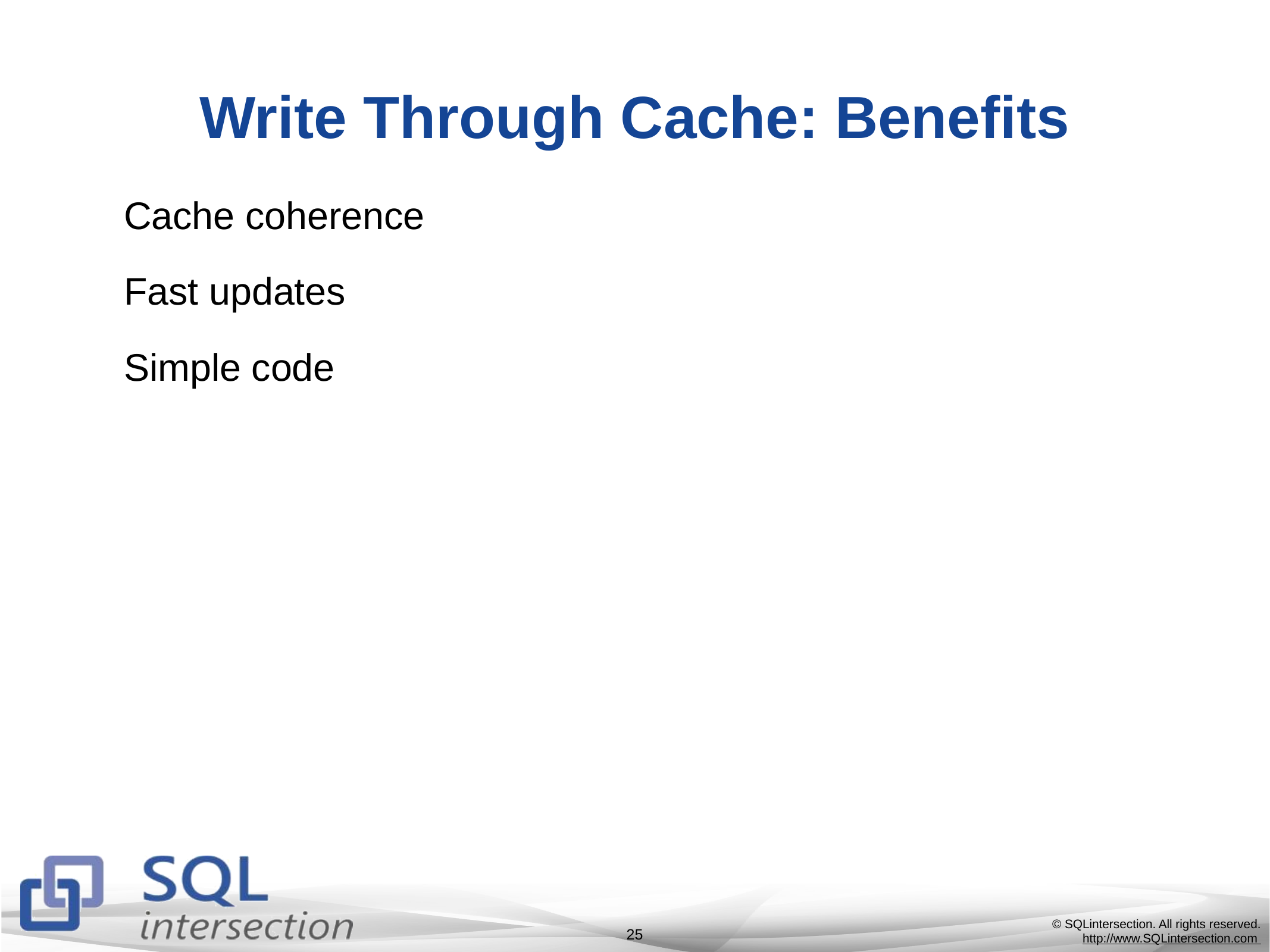

# Write Through Cache: Benefits
Cache coherence
Fast updates
Simple code